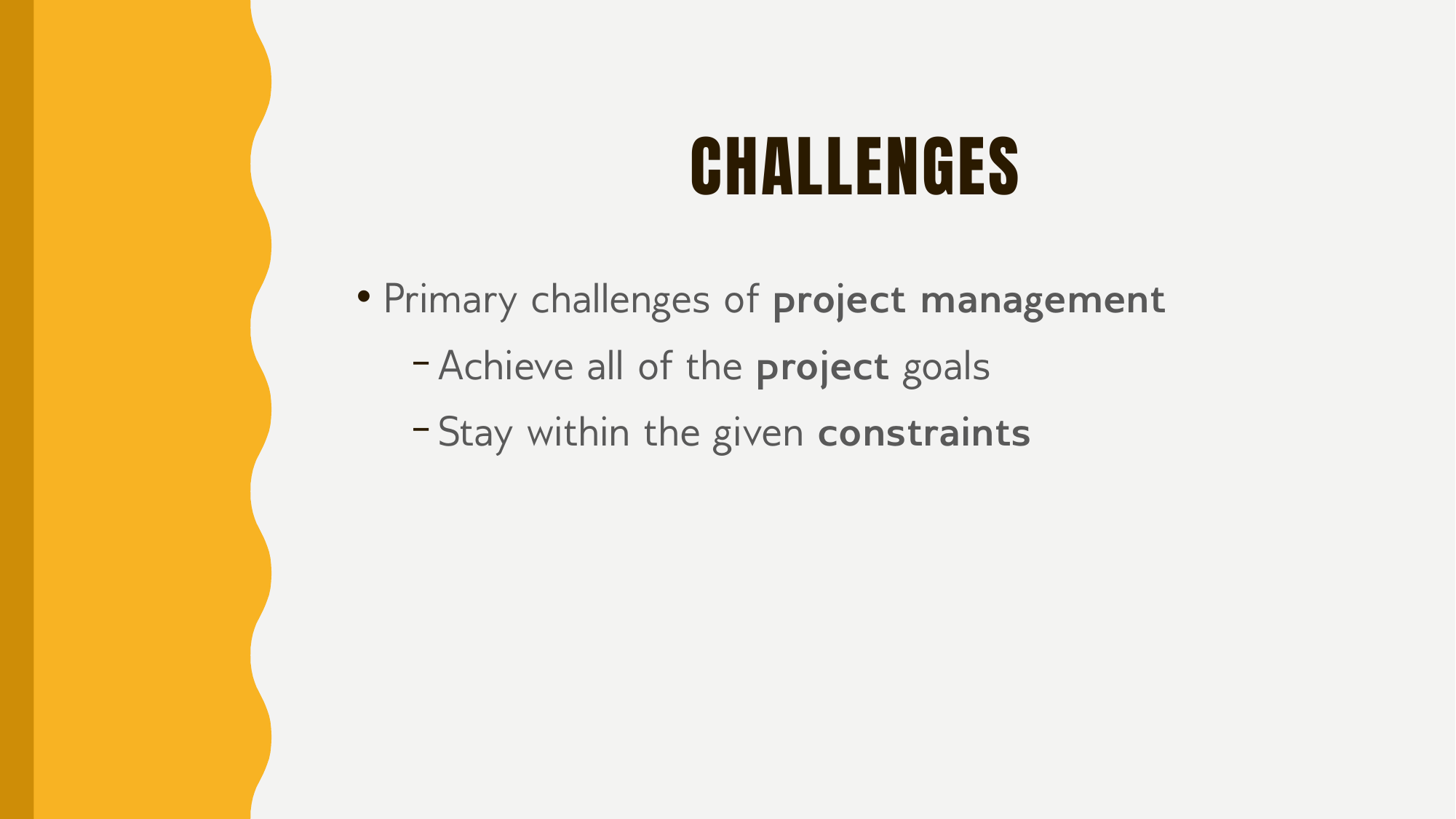

# Challenges
Primary challenges of project management
Achieve all of the project goals
Stay within the given constraints